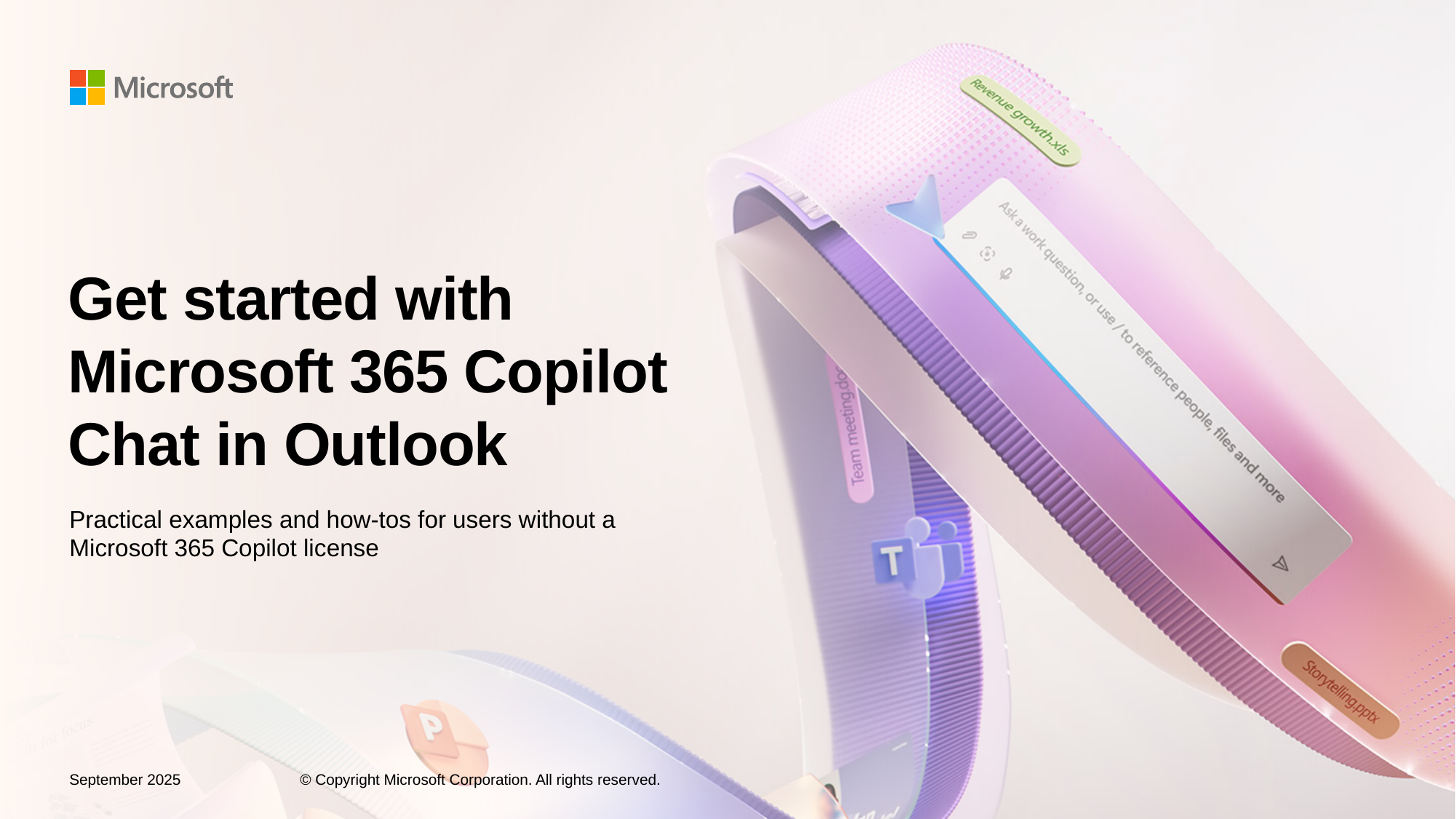

# Get started with Microsoft 365 Copilot Chat in Outlook
Practical examples and how-tos for users without a Microsoft 365 Copilot license
September 2025